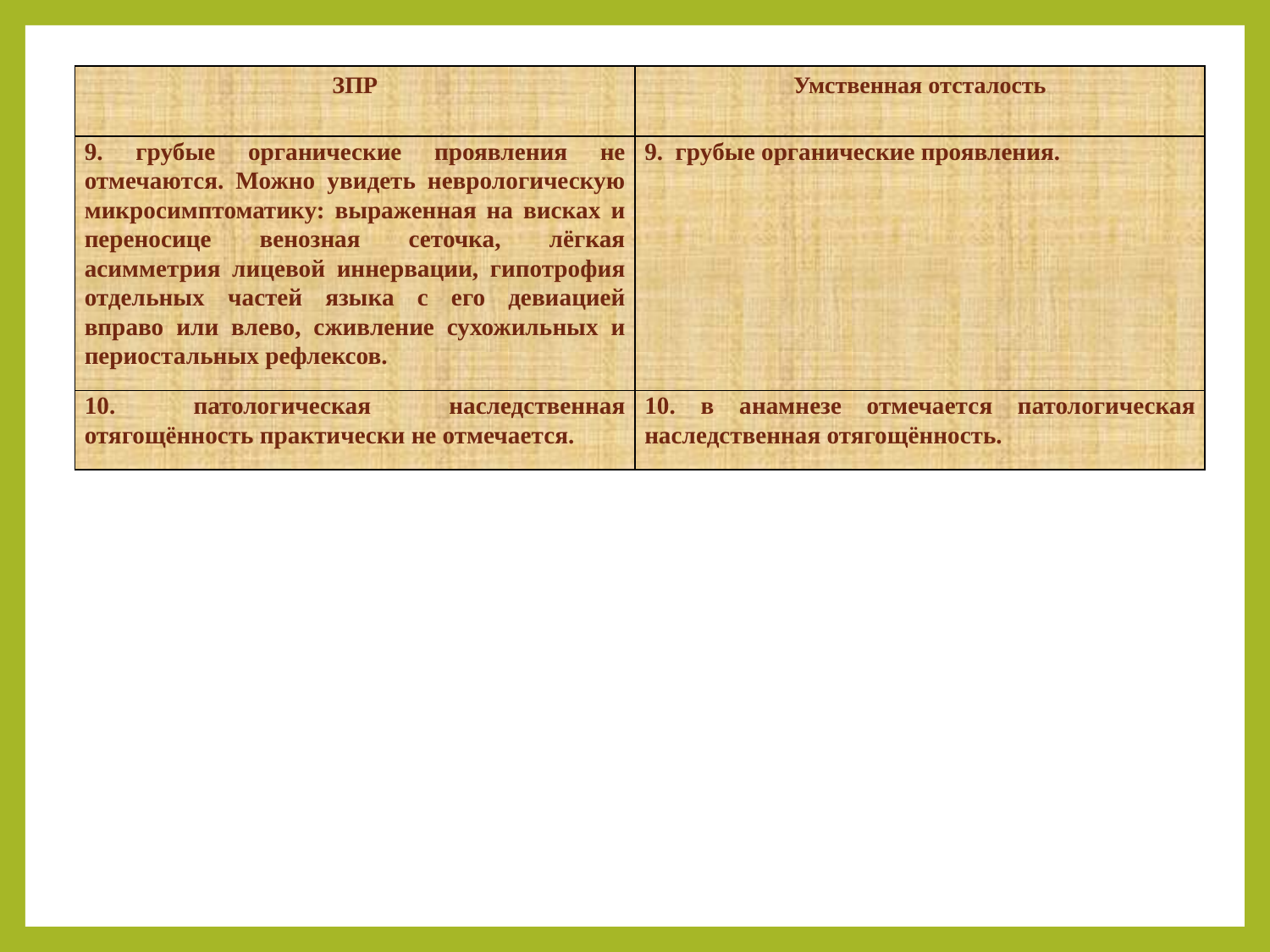

| ЗПР | Умственная отсталость |
| --- | --- |
| 9. грубые органические проявления не отмечаются. Можно увидеть неврологическую микросимптоматику: выраженная на висках и переносице венозная сеточка, лёгкая асимметрия лицевой иннервации, гипотрофия отдельных частей языка с его девиацией вправо или влево, сживление сухожильных и периостальных рефлексов. | 9. грубые органические проявления. |
| 10. патологическая наследственная отягощённость практически не отмечается. | 10. в анамнезе отмечается патологическая наследственная отягощённость. |